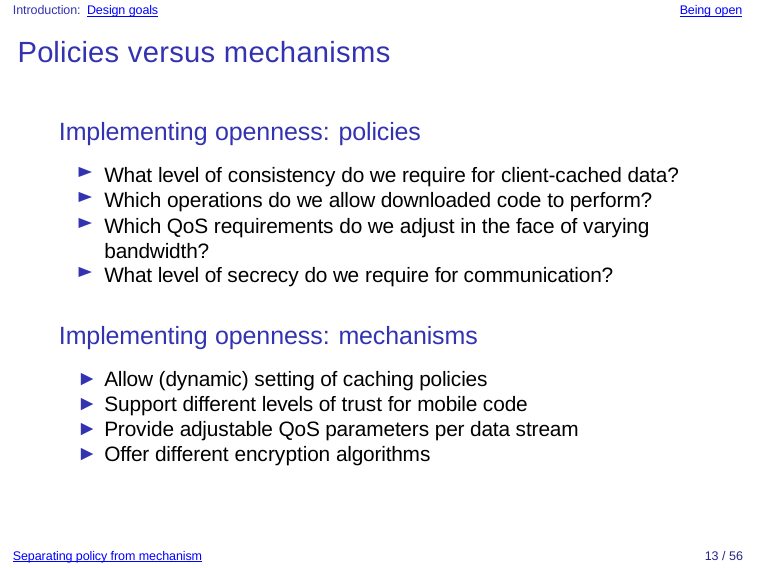

Introduction: Design goals
Being open
Policies versus mechanisms

Implementing openness: policies
What level of consistency do we require for client-cached data?
Which operations do we allow downloaded code to perform?
Which QoS requirements do we adjust in the face of varying  bandwidth?
What level of secrecy do we require for communication?

Implementing openness: mechanisms
Allow (dynamic) setting of caching policies
Support different levels of trust for mobile code
Provide adjustable QoS parameters per data stream
Offer different encryption algorithms
Separating policy from mechanism
13 / 56